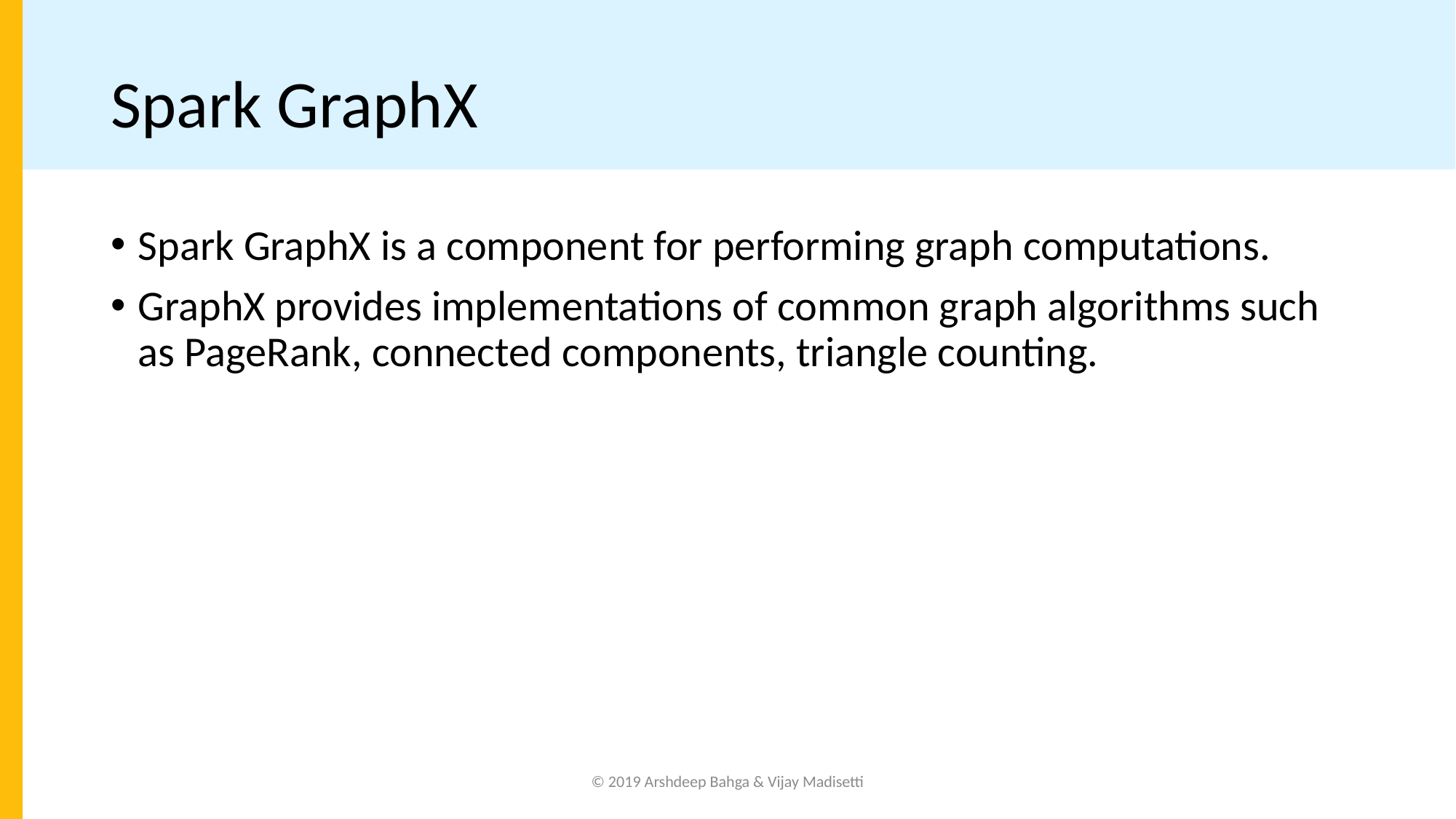

# Spark GraphX
Spark GraphX is a component for performing graph computations.
GraphX provides implementations of common graph algorithms such as PageRank, connected components, triangle counting.
© 2019 Arshdeep Bahga & Vijay Madisetti